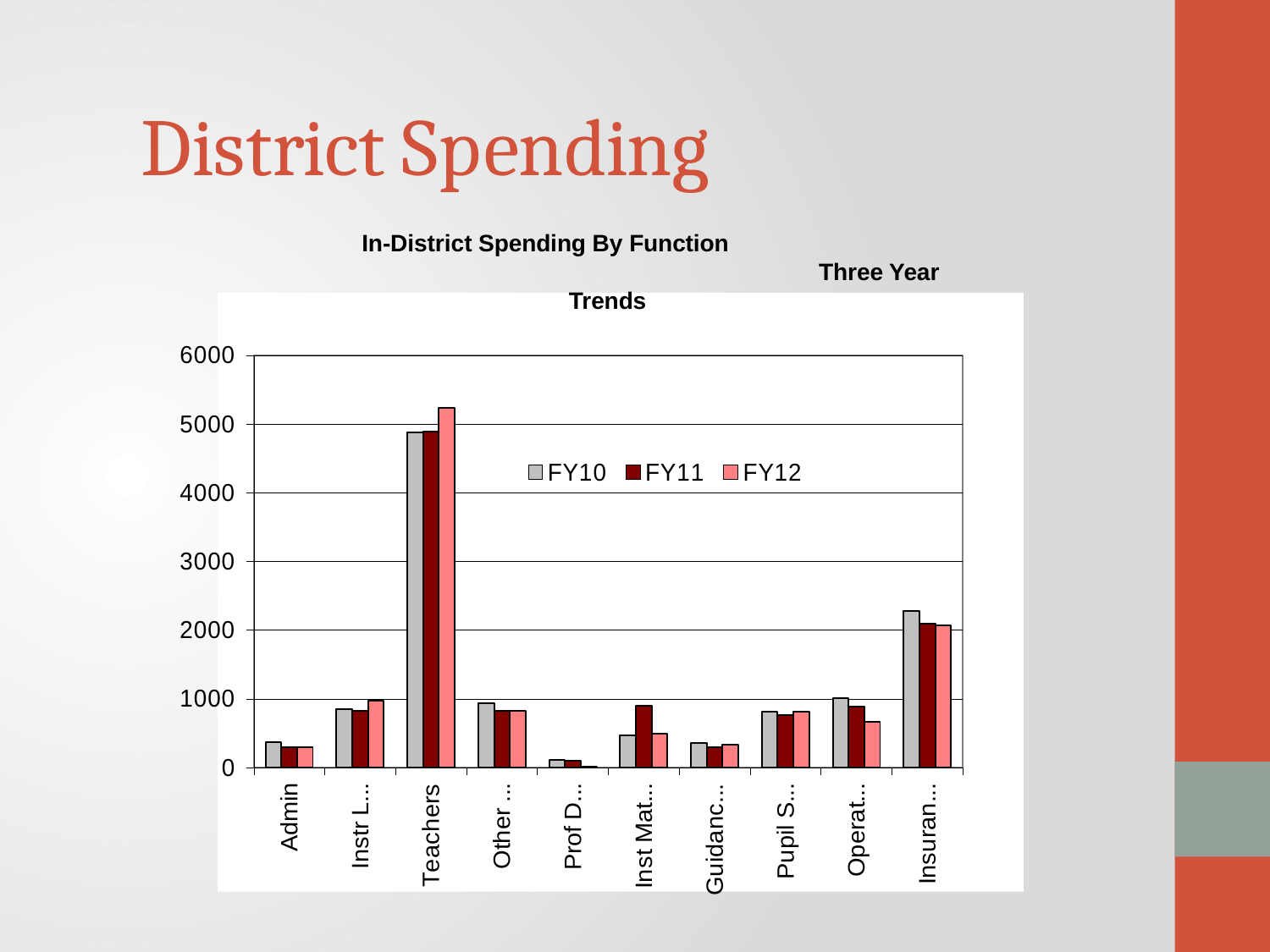

# District Spending
In-District Spending By Function                                                                                                       Three Year Trends

### Chart

| Category | FY10 | FY11 | FY12 |
|---|---|---|---|
| Admin | 372.12798826540165 | 290.6230878744737 | 289.1893664399231 |
| Instr Leadership | 853.4147369078086 | 825.1087450398328 | 965.4895830155873 |
| Teachers | 4876.194057799139 | 4885.911156211189 | 5238.9288655705695 |
| Other Teaching | 934.3572498595594 | 828.9788871050798 | 827.0833968825306 |
| Prof Development | 108.12464889832096 | 102.31817768757762 | 16.22075465942714 |
| Inst Materials, Equip, Tech | 467.53401785156984 | 897.7080241117135 | 496.740536253546 |
| Guidance, Counseling and Testing | 353.57780413207666 | 298.4543967527943 | 333.00201323856874 |
| Pupil Services | 814.8755258722927 | 761.6588919516554 | 813.333892566269 |
| Operations and Maintenance | 1011.0116409712253 | 883.962075545997 | 669.7167739377115 |
| Insurance, Retirement  | 2275.8128393982897 | 2094.580013933905 | 2066.3793734557544 |